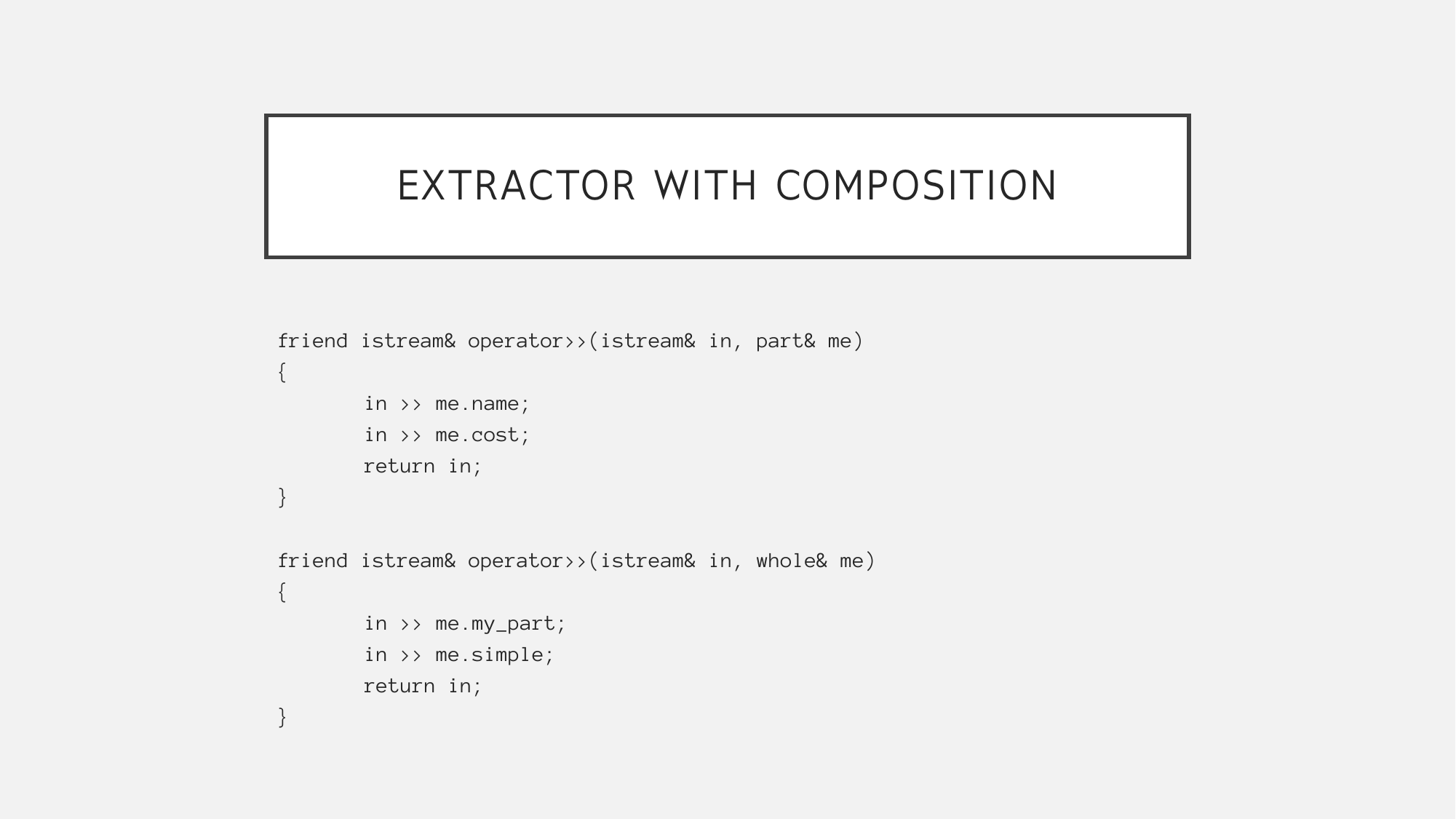

# Extractor with composition
friend istream& operator>>(istream& in, part& me)
{
	in >> me.name;
	in >> me.cost;
	return in;
}

friend istream& operator>>(istream& in, whole& me)
{
	in >> me.my_part;
	in >> me.simple;
	return in;
}